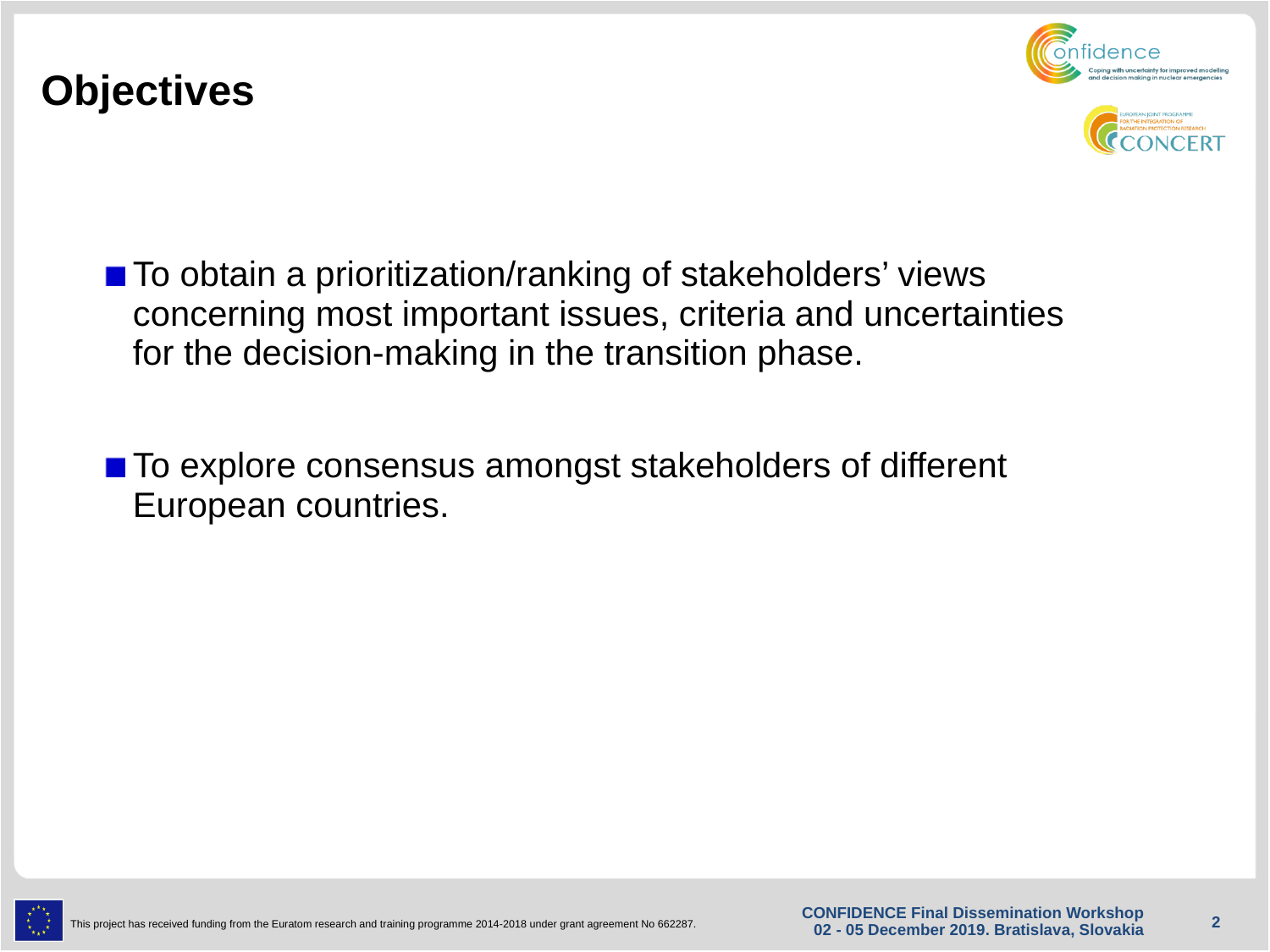

# Objectives
To obtain a prioritization/ranking of stakeholders’ views concerning most important issues, criteria and uncertainties for the decision-making in the transition phase.

To explore consensus amongst stakeholders of different European countries.
CONFIDENCE Final Dissemination Workshop  02 - 05 December 2019. Bratislava, Slovakia
2